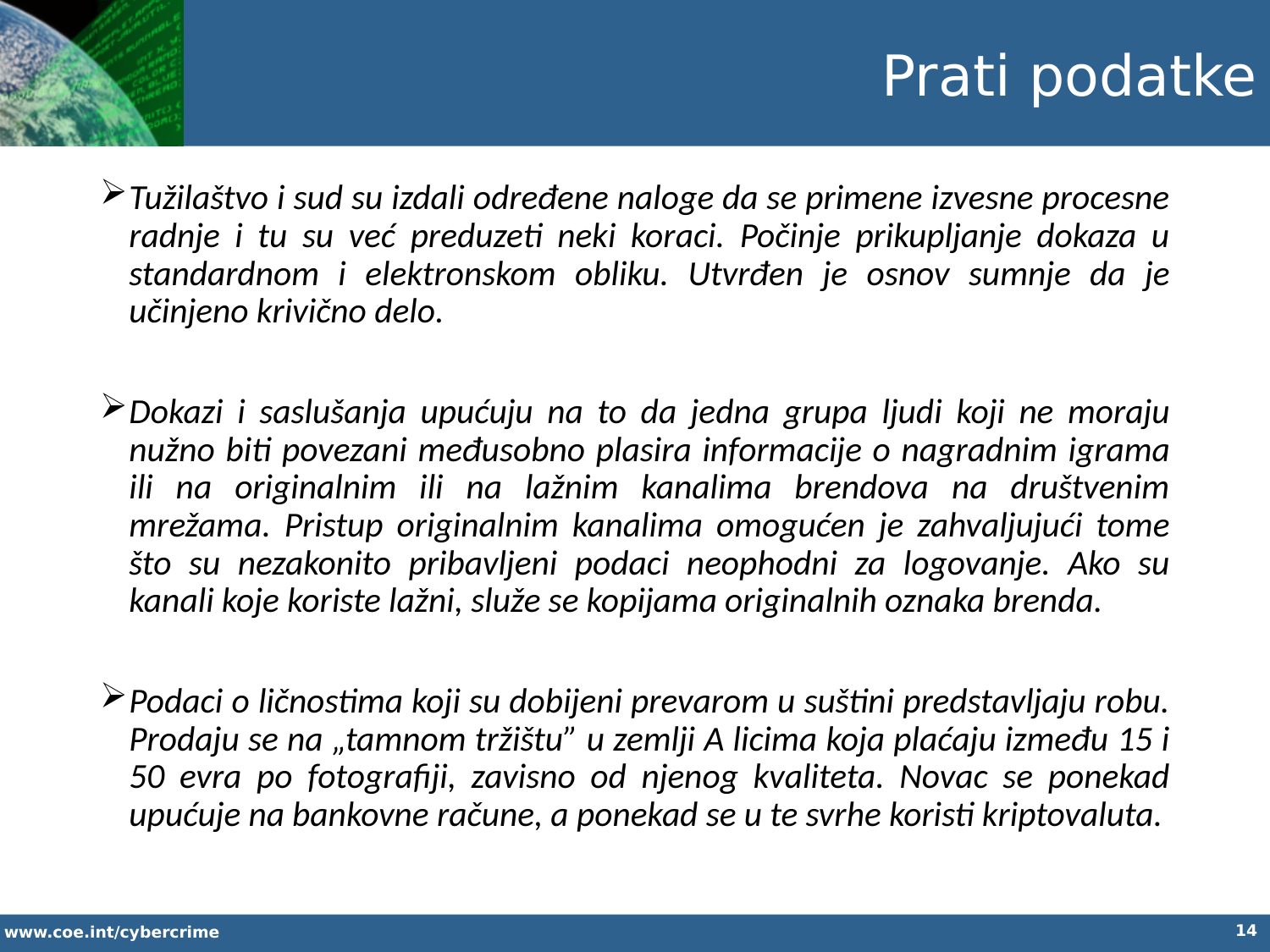

Prati podatke
Tužilaštvo i sud su izdali određene naloge da se primene izvesne procesne radnje i tu su već preduzeti neki koraci. Počinje prikupljanje dokaza u standardnom i elektronskom obliku. Utvrđen je osnov sumnje da je učinjeno krivično delo.

Dokazi i saslušanja upućuju na to da jedna grupa ljudi koji ne moraju nužno biti povezani međusobno plasira informacije o nagradnim igrama ili na originalnim ili na lažnim kanalima brendova na društvenim mrežama. Pristup originalnim kanalima omogućen je zahvaljujući tome što su nezakonito pribavljeni podaci neophodni za logovanje. Ako su kanali koje koriste lažni, služe se kopijama originalnih oznaka brenda.

Podaci o ličnostima koji su dobijeni prevarom u suštini predstavljaju robu. Prodaju se na „tamnom tržištu” u zemlji A licima koja plaćaju između 15 i 50 evra po fotografiji, zavisno od njenog kvaliteta. Novac se ponekad upućuje na bankovne račune, a ponekad se u te svrhe koristi kriptovaluta.
14